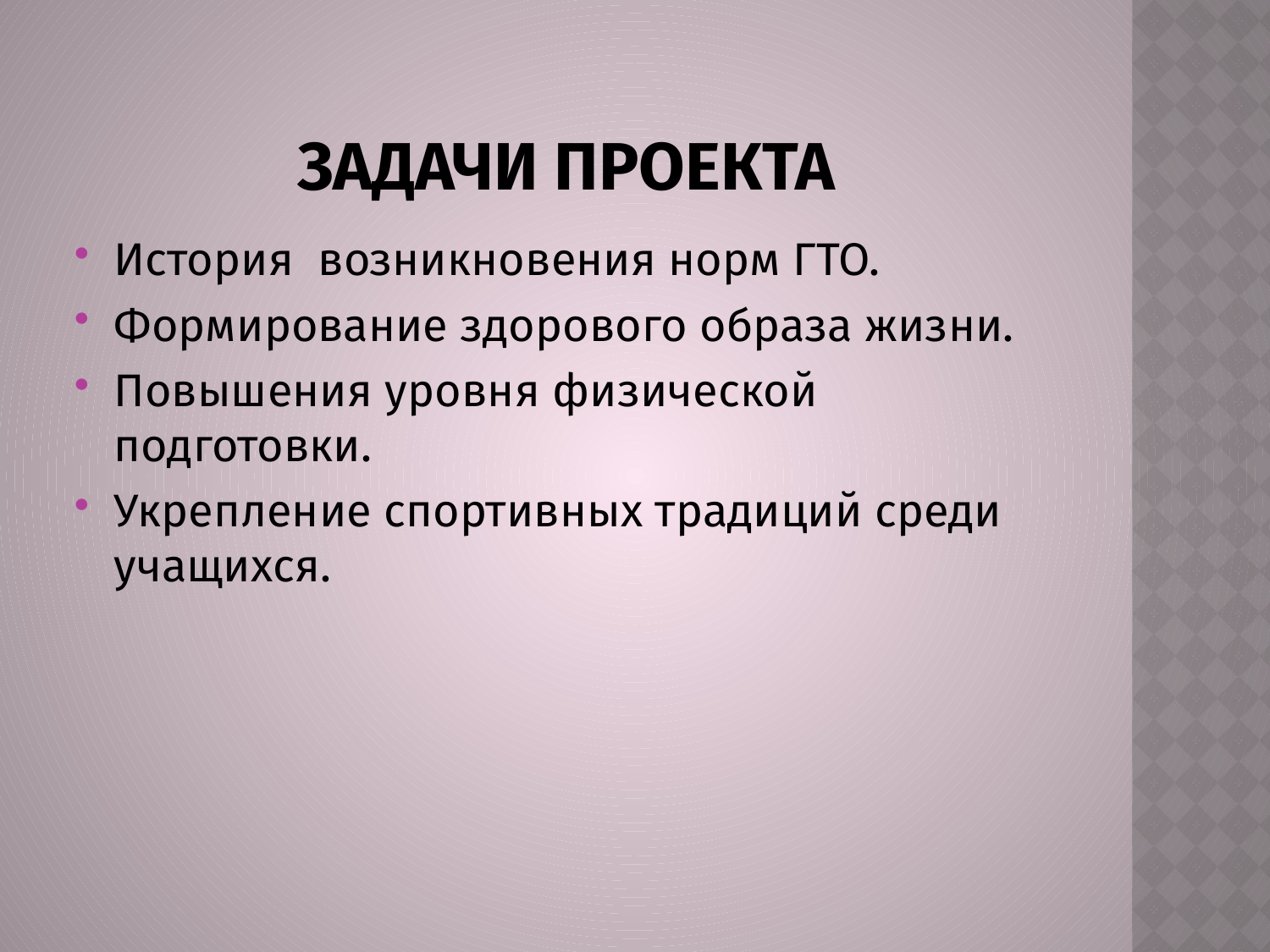

# Задачи проекта
История  возникновения норм ГТО.
Формирование здорового образа жизни.
Повышения уровня физической подготовки.
Укрепление спортивных традиций среди учащихся.